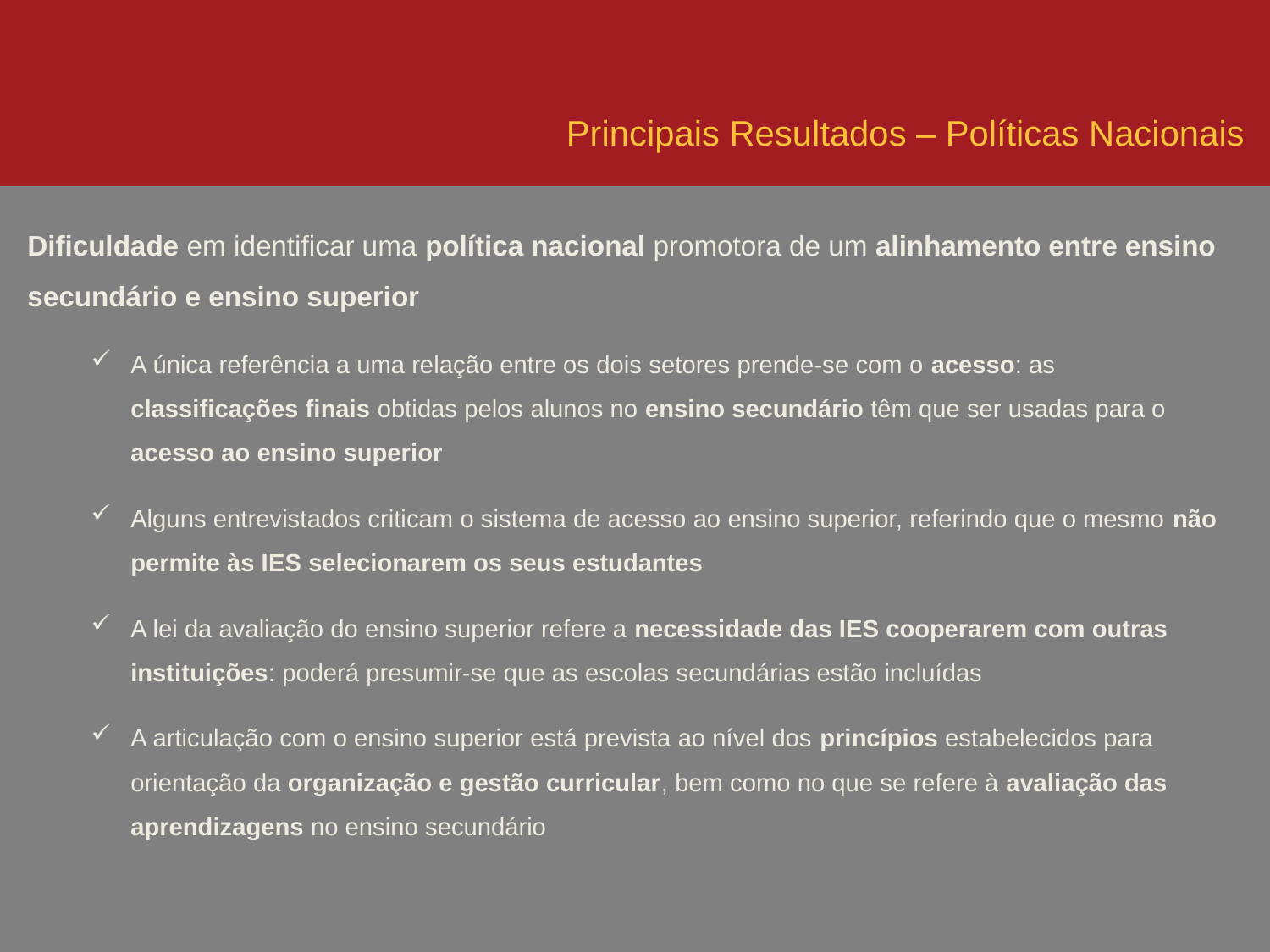

Principais Resultados – Políticas Nacionais
Dificuldade em identificar uma política nacional promotora de um alinhamento entre ensino secundário e ensino superior
A única referência a uma relação entre os dois setores prende-se com o acesso: as classificações finais obtidas pelos alunos no ensino secundário têm que ser usadas para o acesso ao ensino superior
Alguns entrevistados criticam o sistema de acesso ao ensino superior, referindo que o mesmo não permite às IES selecionarem os seus estudantes
A lei da avaliação do ensino superior refere a necessidade das IES cooperarem com outras instituições: poderá presumir-se que as escolas secundárias estão incluídas
A articulação com o ensino superior está prevista ao nível dos princípios estabelecidos para orientação da organização e gestão curricular, bem como no que se refere à avaliação das aprendizagens no ensino secundário